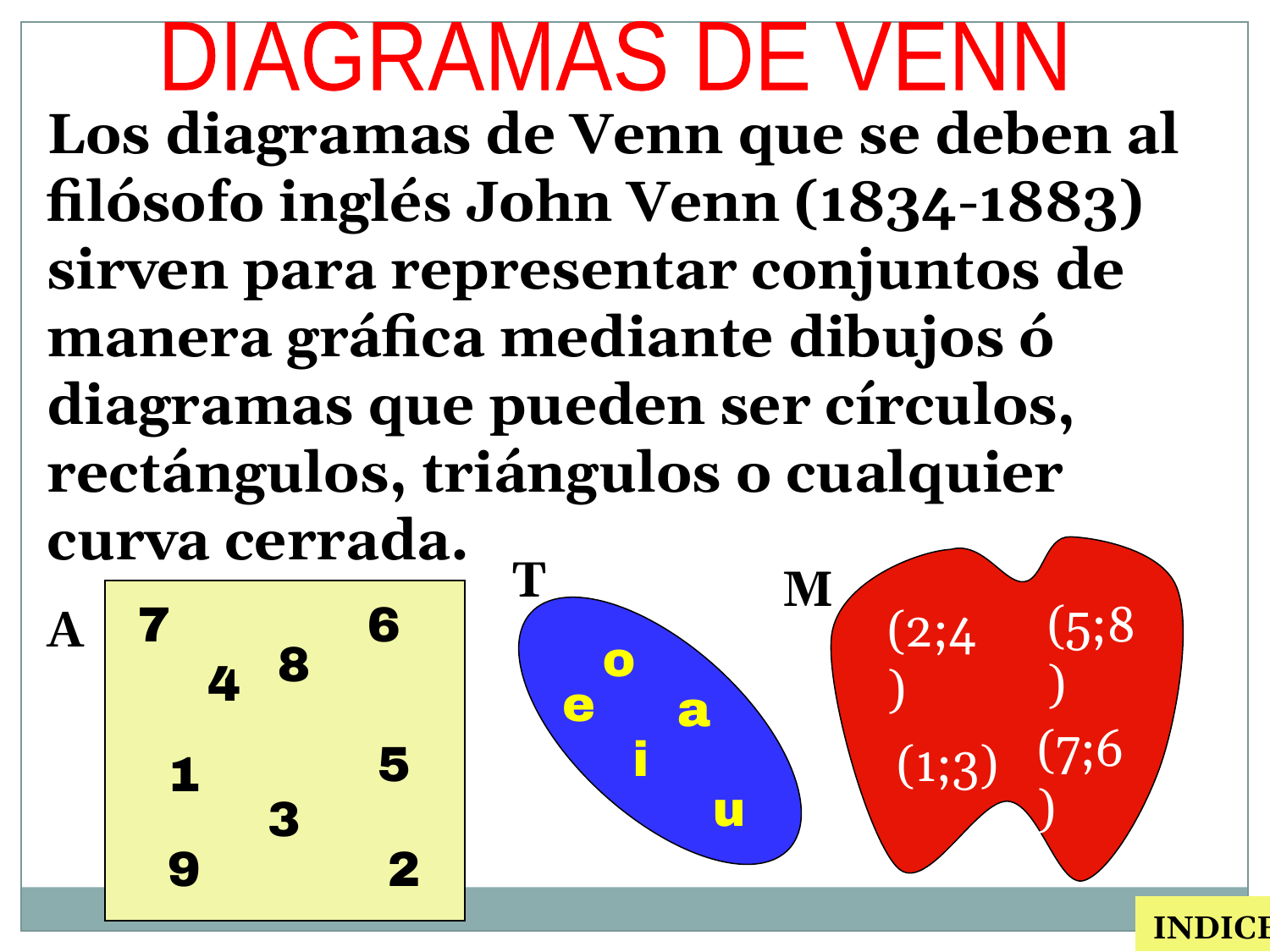

DIAGRAMAS DE VENN
Los diagramas de Venn que se deben al filósofo inglés John Venn (1834-1883) sirven para representar conjuntos de manera gráfica mediante dibujos ó diagramas que pueden ser círculos, rectángulos, triángulos o cualquier curva cerrada.

T
M

7
6
(5;8)
A
(2;4)
o
8
4

e
a
(7;6)
i
5
(1;3)
1
u
3
9
2

INDICE